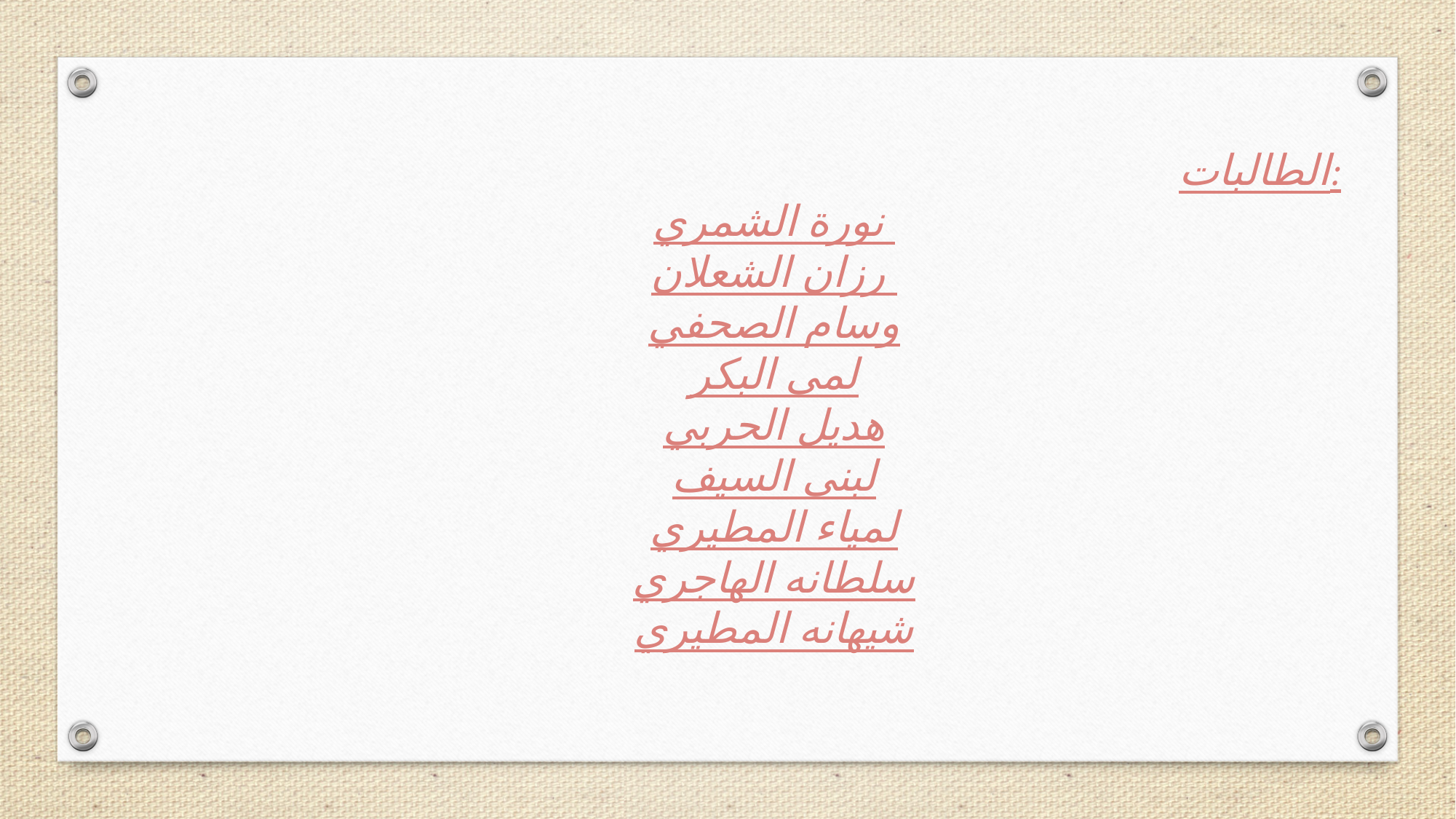

الطالبات:
نورة الشمري
رزان الشعلان
وسام الصحفي
لمى البكر
هديل الحربي
لبنى السيف
لمياء المطيري
سلطانه الهاجري
شيهانه المطيري